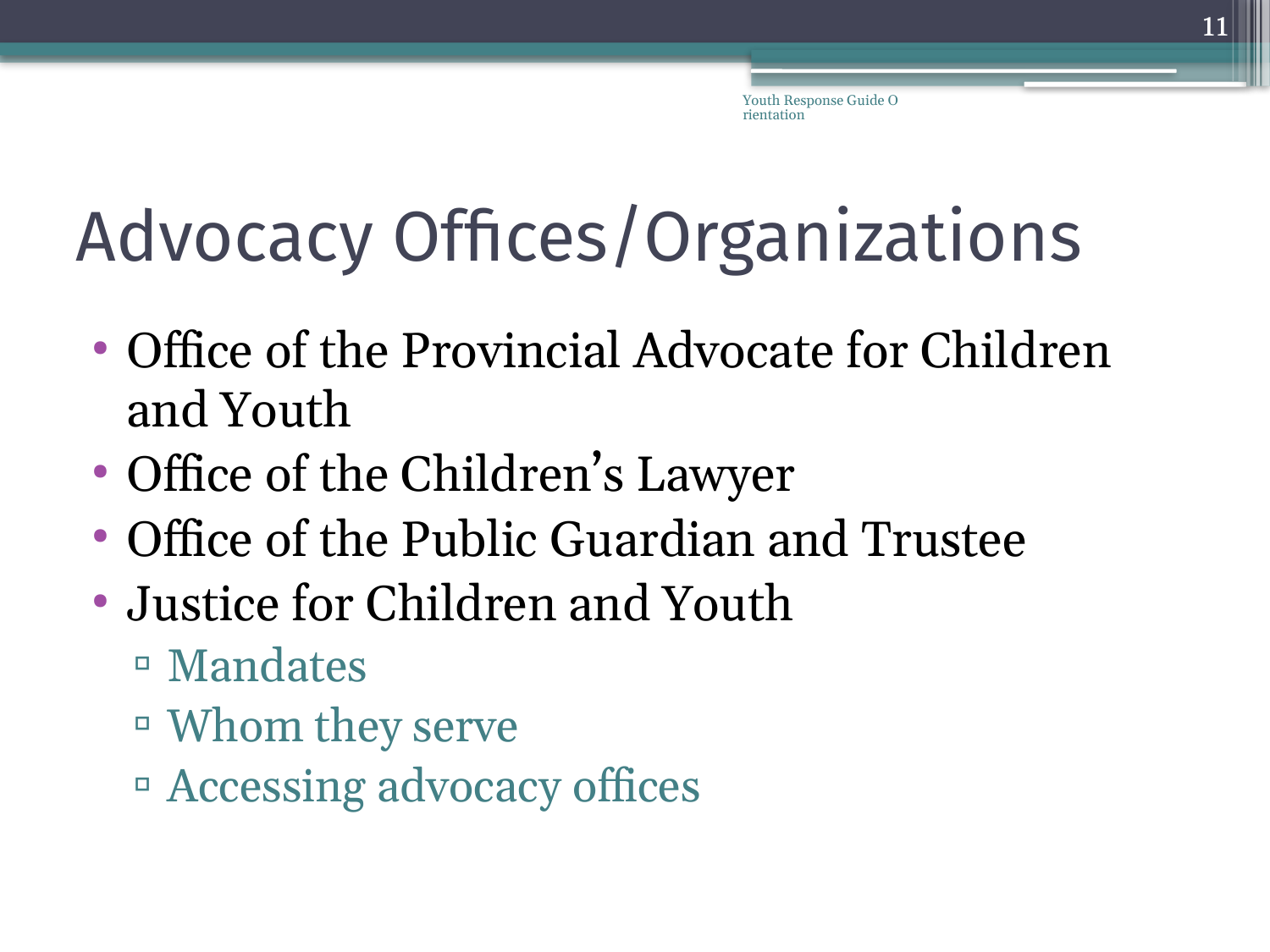

11
Youth Response Guide Orientation
# Advocacy Offices/Organizations
Office of the Provincial Advocate for Children and Youth
Office of the Children’s Lawyer
Office of the Public Guardian and Trustee
Justice for Children and Youth
Mandates
Whom they serve
Accessing advocacy offices